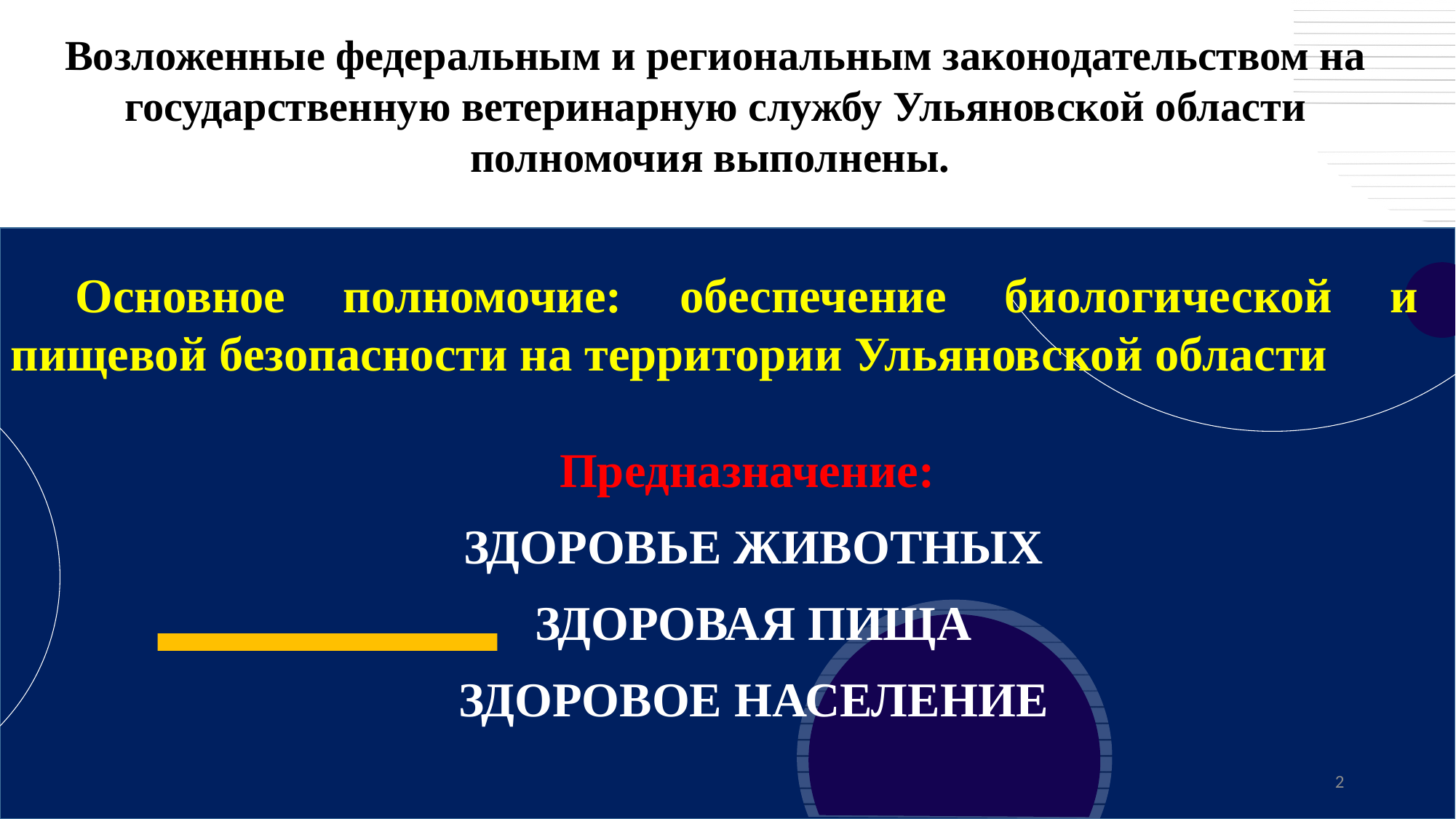

Возложенные федеральным и региональным законодательством на государственную ветеринарную службу Ульяновской области полномочия выполнены.

Основное полномочие: обеспечение биологической и пищевой безопасности на территории Ульяновской области

Предназначение:
 ЗДОРОВЬЕ ЖИВОТНЫХ
 ЗДОРОВАЯ ПИЩА
 ЗДОРОВОЕ НАСЕЛЕНИЕ

2